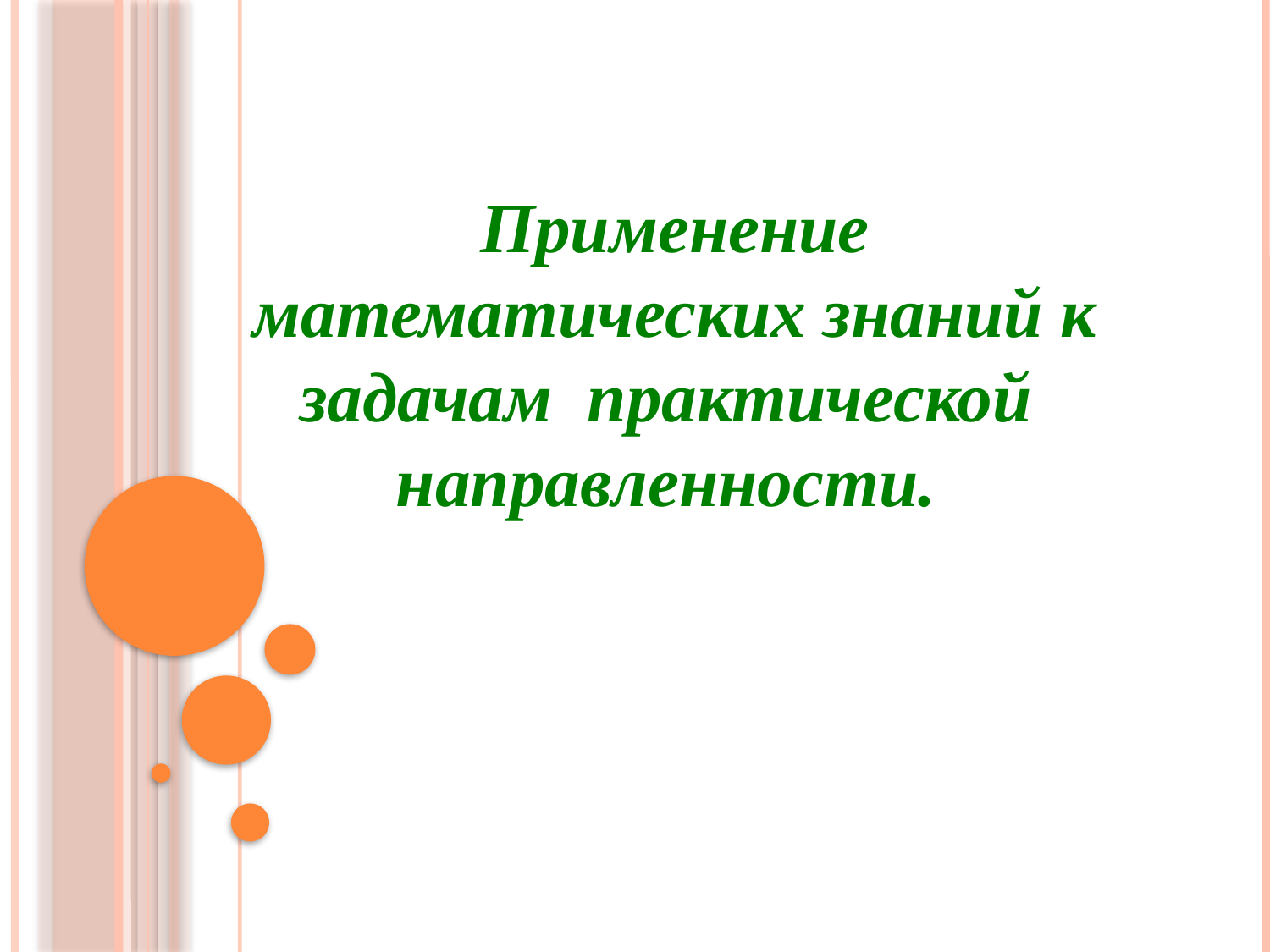

Применение математических знаний к задачам  практической  направленности.